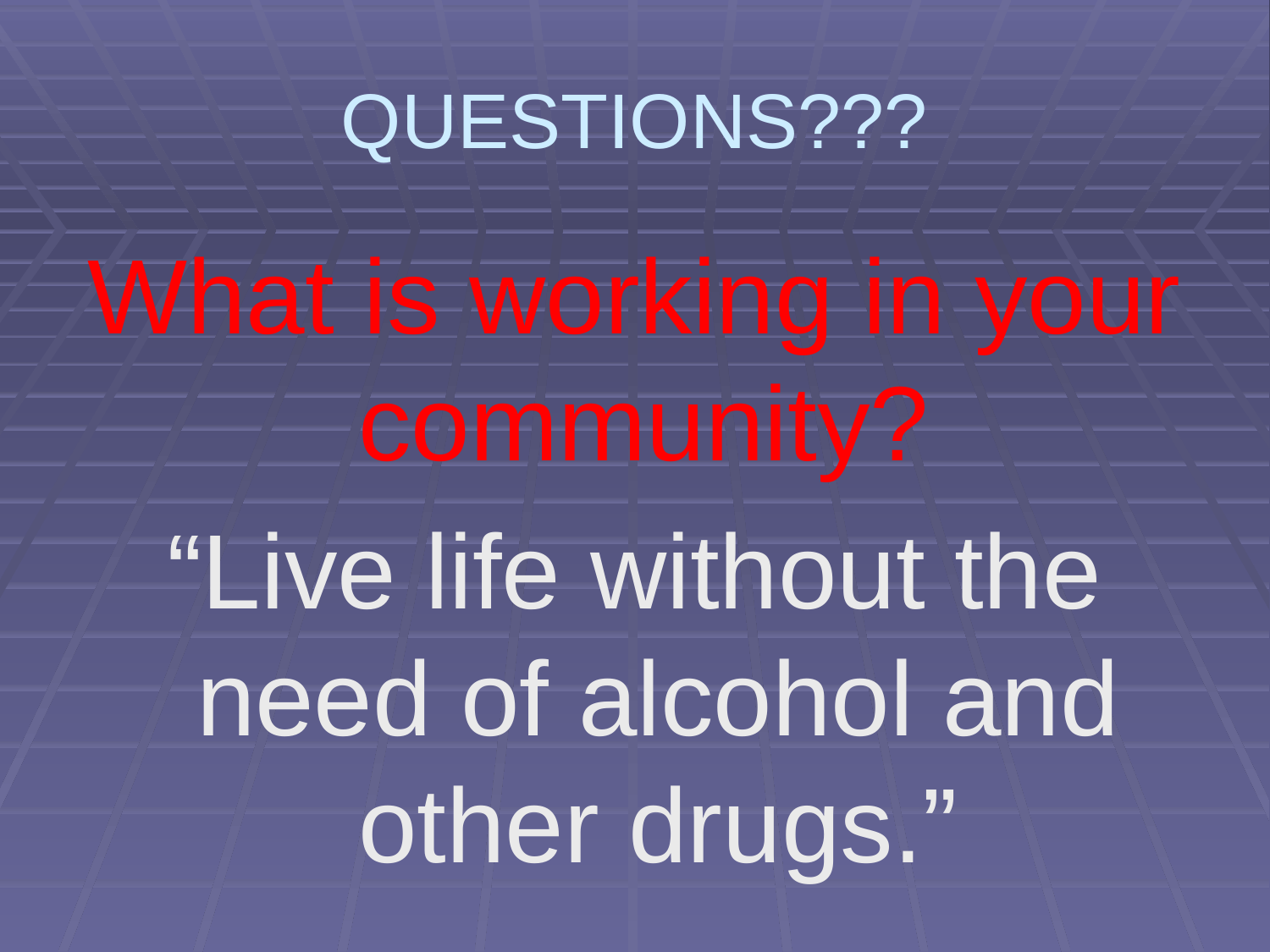

# QUESTIONS???
What is working in your community?
“Live life without the need of alcohol and other drugs.”